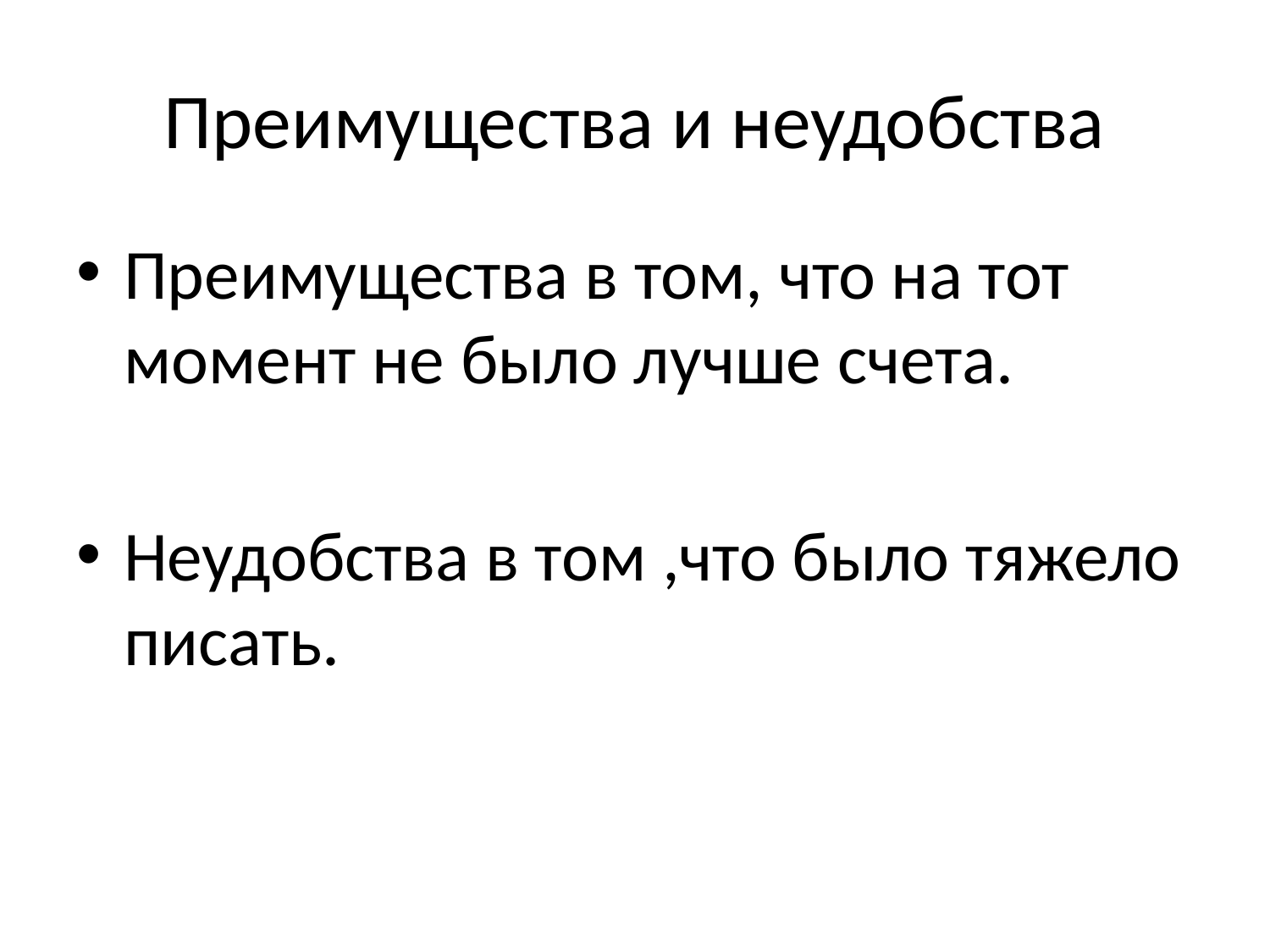

# Преимущества и неудобства
Преимущества в том, что на тот момент не было лучше счета.

Неудобства в том ,что было тяжело писать.